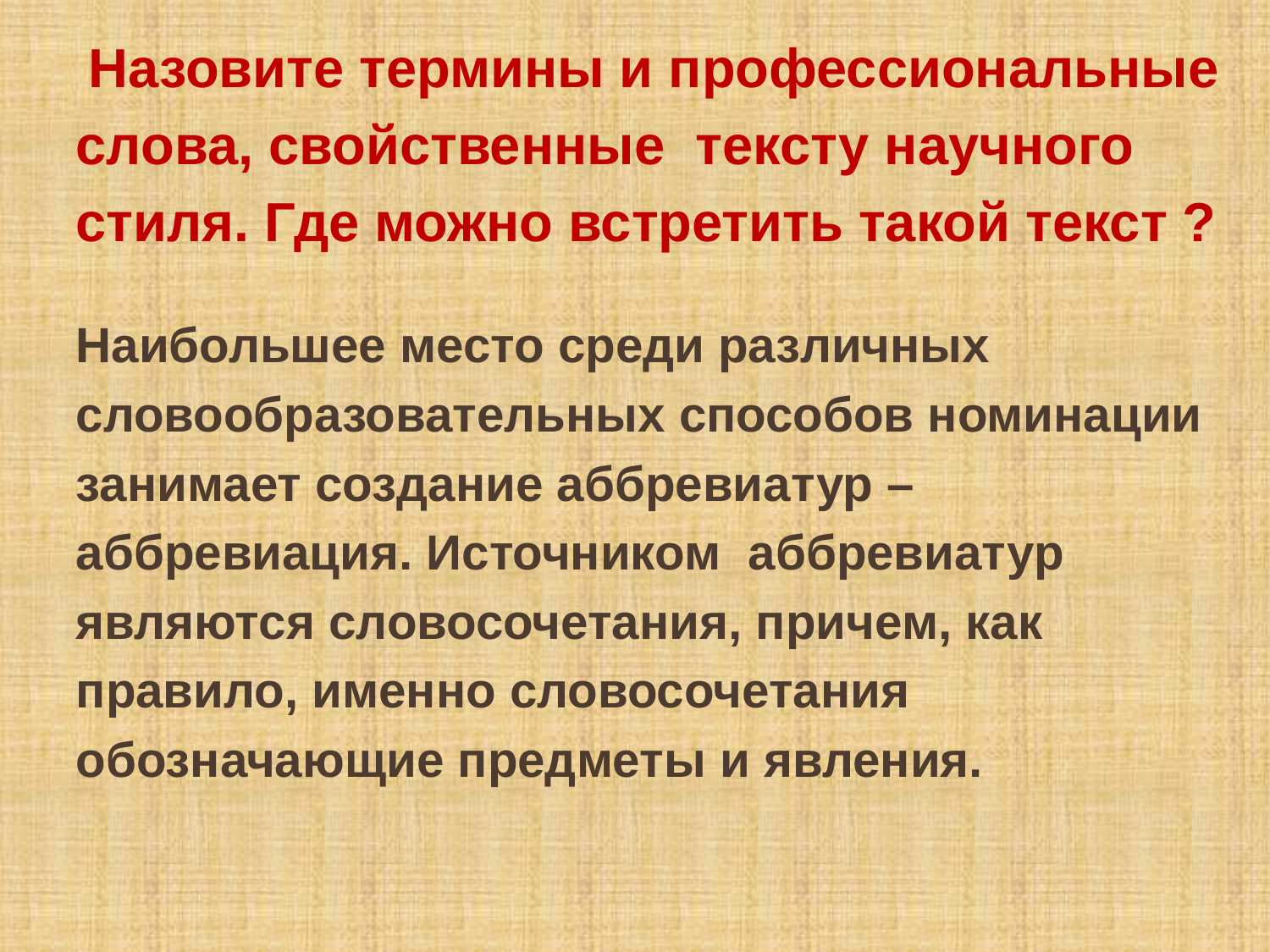

Назовите термины и профессиональные
слова, свойственные  тексту научного
стиля. Где можно встретить такой текст ?

Наибольшее место среди различных
словообразовательных способов номинации
занимает создание аббревиатур –
аббревиация. Источником  аббревиатур
являются словосочетания, причем, как
правило, именно словосочетания
обозначающие предметы и явления.